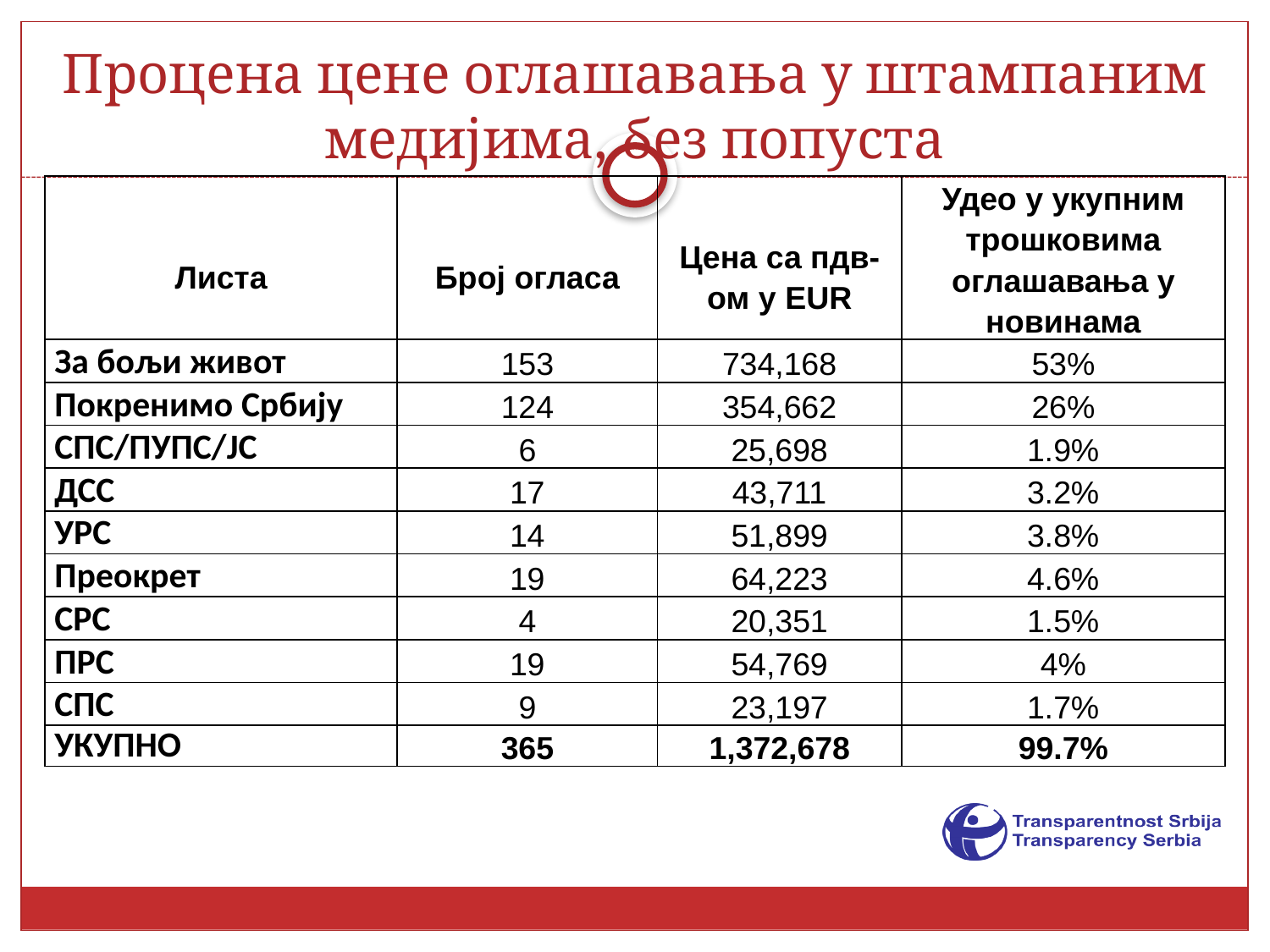

# Процена цене оглашавања у штампаним медијима, без попуста
| Листа | Број огласа | Цена са пдв-ом у EUR | Удео у укупним трошковима оглашавања у новинама |
| --- | --- | --- | --- |
| За бољи живот | 153 | 734,168 | 53% |
| Покренимо Србију | 124 | 354,662 | 26% |
| СПС/ПУПС/ЈС | 6 | 25,698 | 1.9% |
| ДСС | 17 | 43,711 | 3.2% |
| УРС | 14 | 51,899 | 3.8% |
| Преокрет | 19 | 64,223 | 4.6% |
| СРС | 4 | 20,351 | 1.5% |
| ПРС | 19 | 54,769 | 4% |
| СПС | 9 | 23,197 | 1.7% |
| УКУПНО | 365 | 1,372,678 | 99.7% |